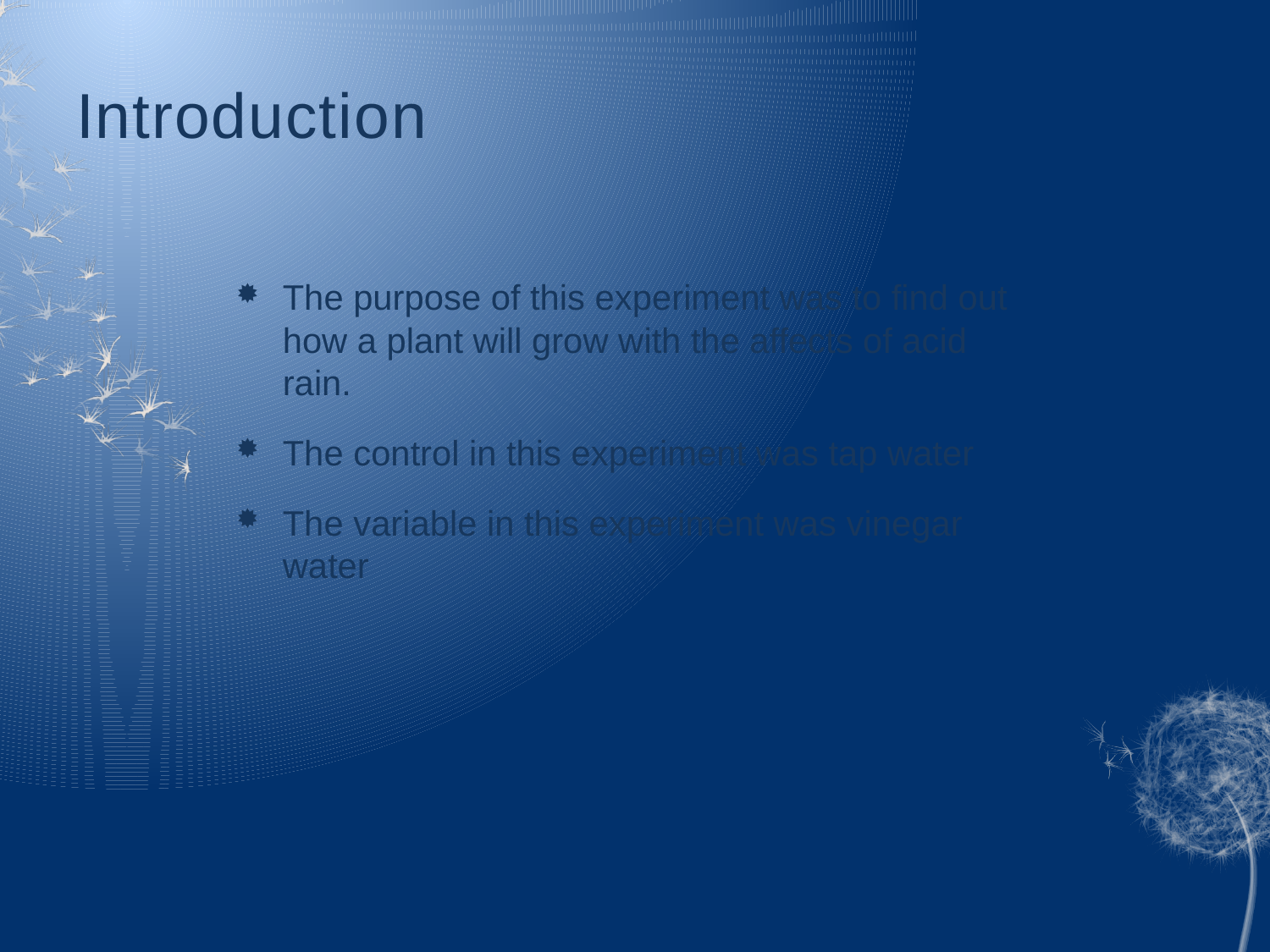

# Introduction
The purpose of this experiment was to find out how a plant will grow with the affects of acid rain.
The control in this experiment was tap water
The variable in this experiment was vinegar water